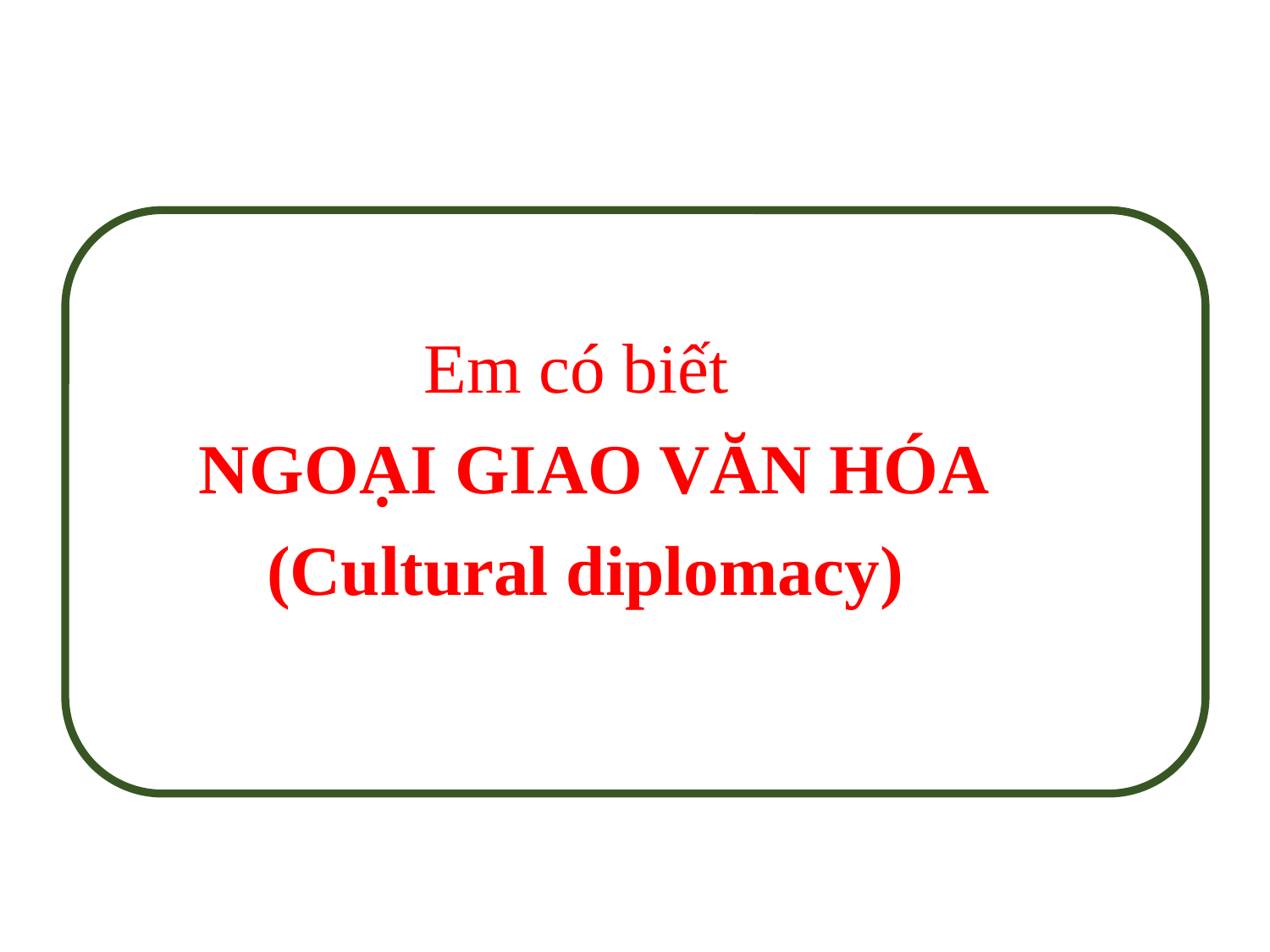

Em có biết
 NGOẠI GIAO VĂN HÓA
(Cultural diplomacy)